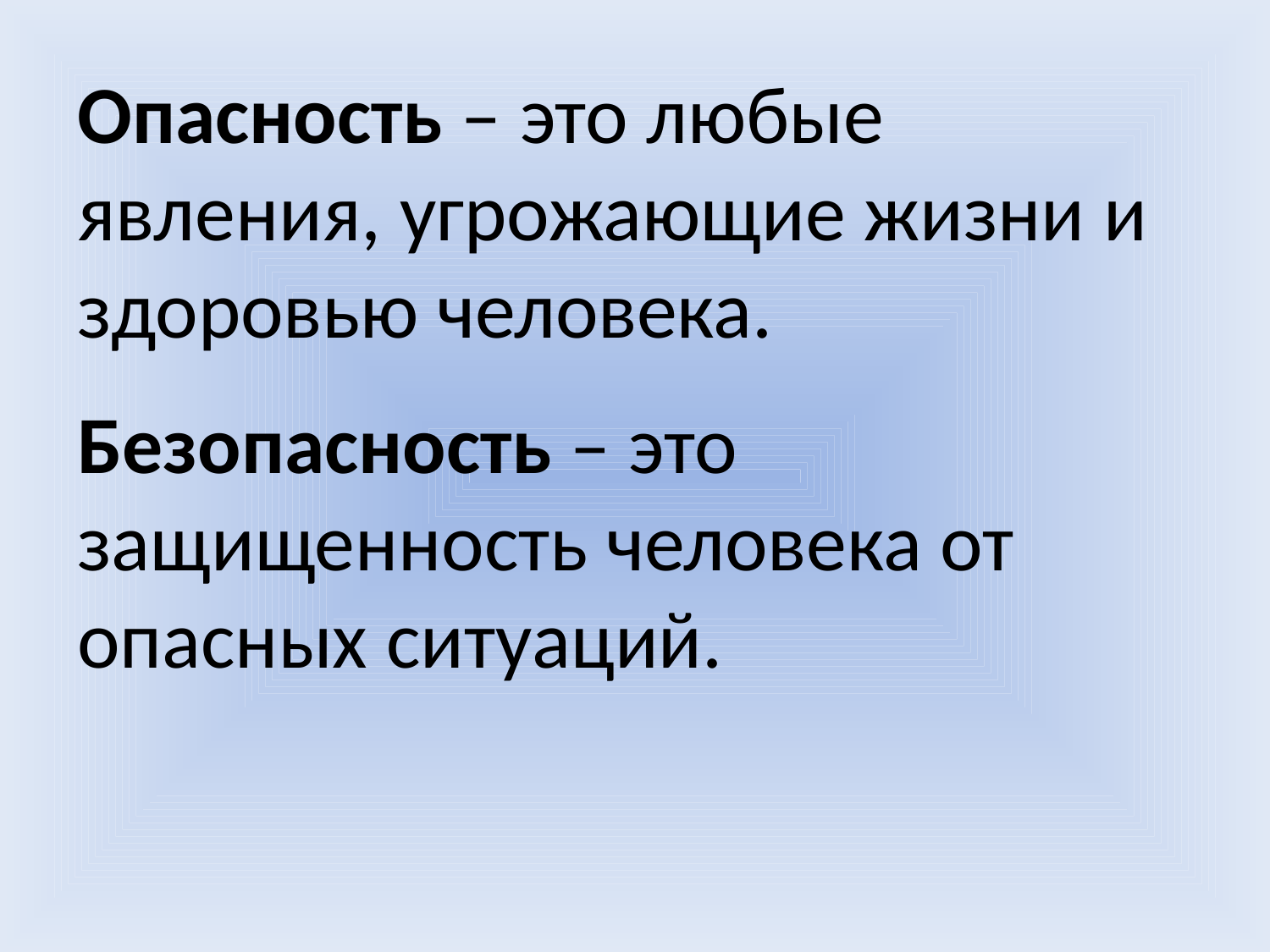

Опасность – это любые явления, угрожающие жизни и здоровью человека.
Безопасность – это защищенность человека от опасных ситуаций.